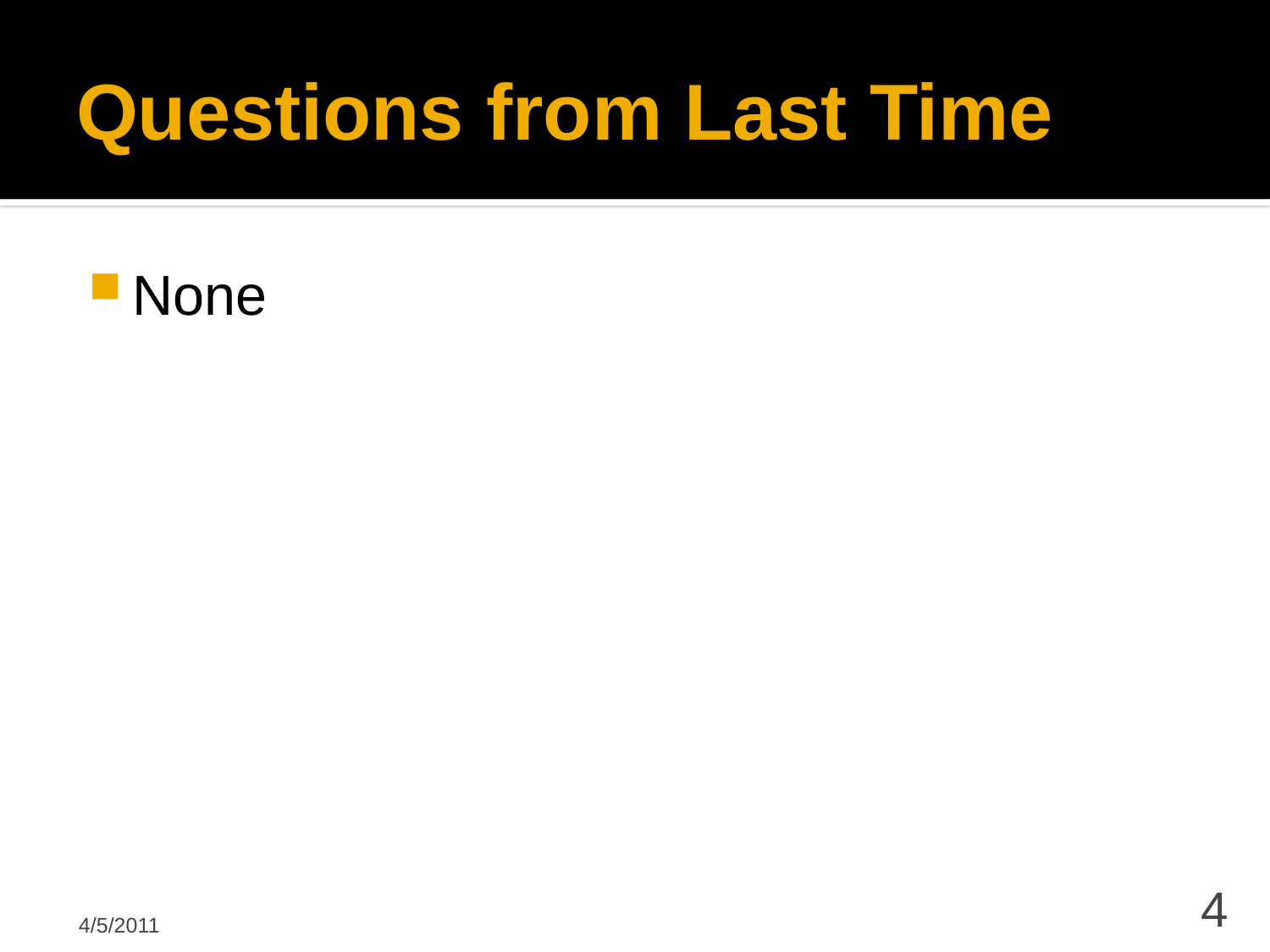

# Questions from Last Time
None
4/5/2011
4